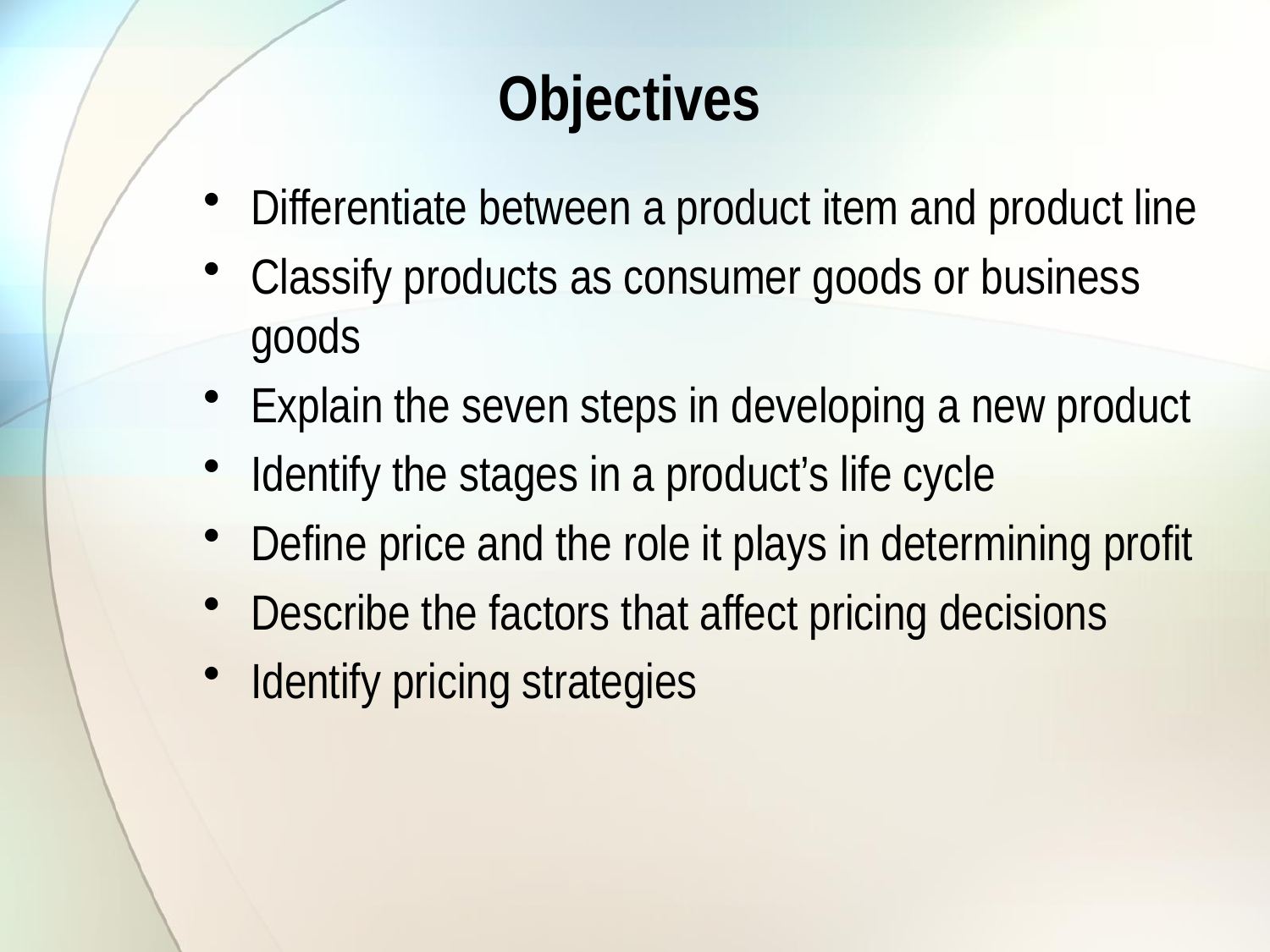

# Objectives
Differentiate between a product item and product line
Classify products as consumer goods or business goods
Explain the seven steps in developing a new product
Identify the stages in a product’s life cycle
Define price and the role it plays in determining profit
Describe the factors that affect pricing decisions
Identify pricing strategies